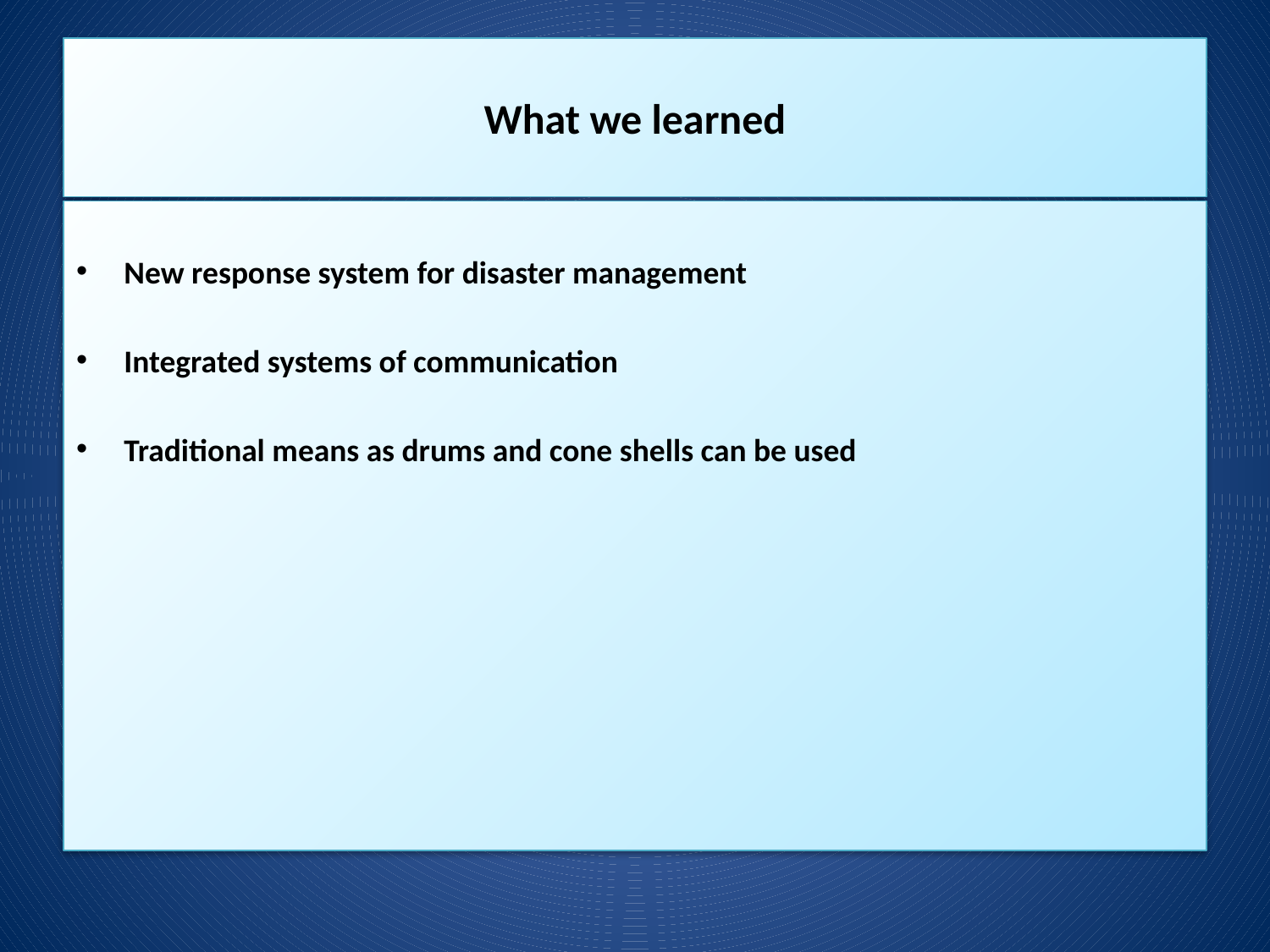

# What we learned

New response system for disaster management

Integrated systems of communication

Traditional means as drums and cone shells can be used